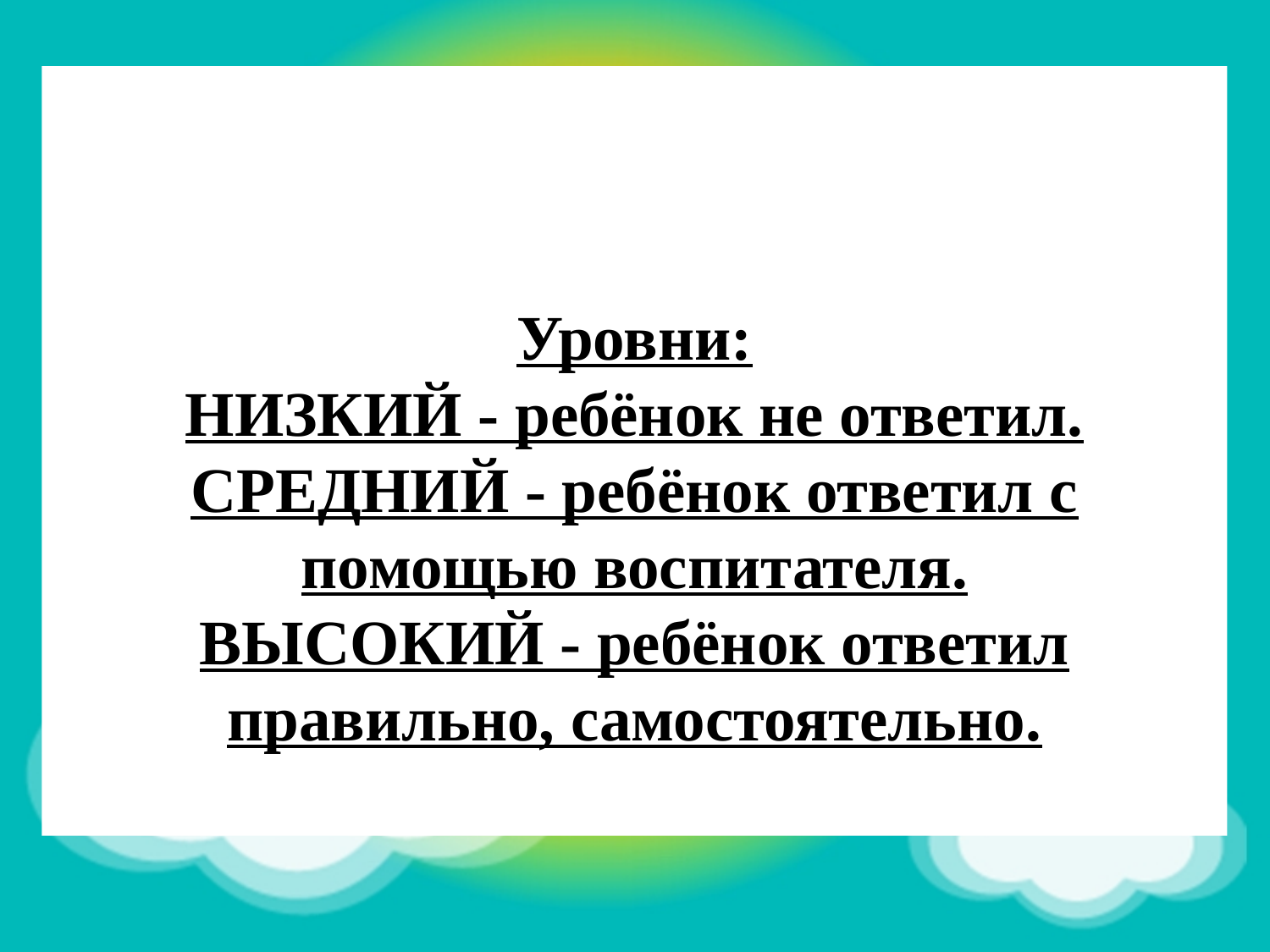

# Уровни: НИЗКИЙ - ребёнок не ответил. СРЕДНИЙ - ребёнок ответил с помощью воспитателя. ВЫСОКИЙ - ребёнок ответил правильно, самостоятельно.